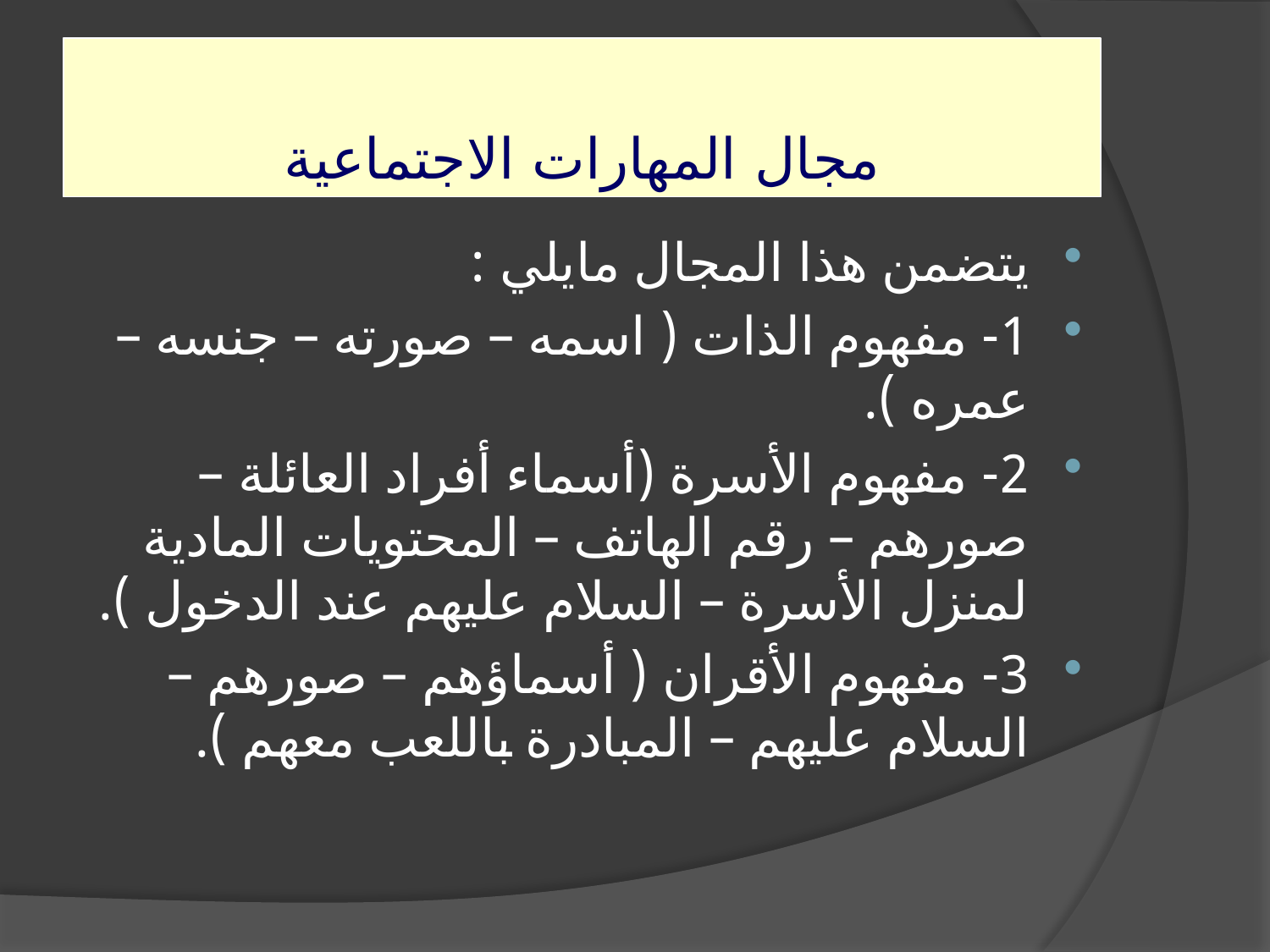

# مجال المهارات الاجتماعية
يتضمن هذا المجال مايلي :
1- مفهوم الذات ( اسمه – صورته – جنسه – عمره ).
2- مفهوم الأسرة (أسماء أفراد العائلة – صورهم – رقم الهاتف – المحتويات المادية لمنزل الأسرة – السلام عليهم عند الدخول ).
3- مفهوم الأقران ( أسماؤهم – صورهم – السلام عليهم – المبادرة باللعب معهم ).